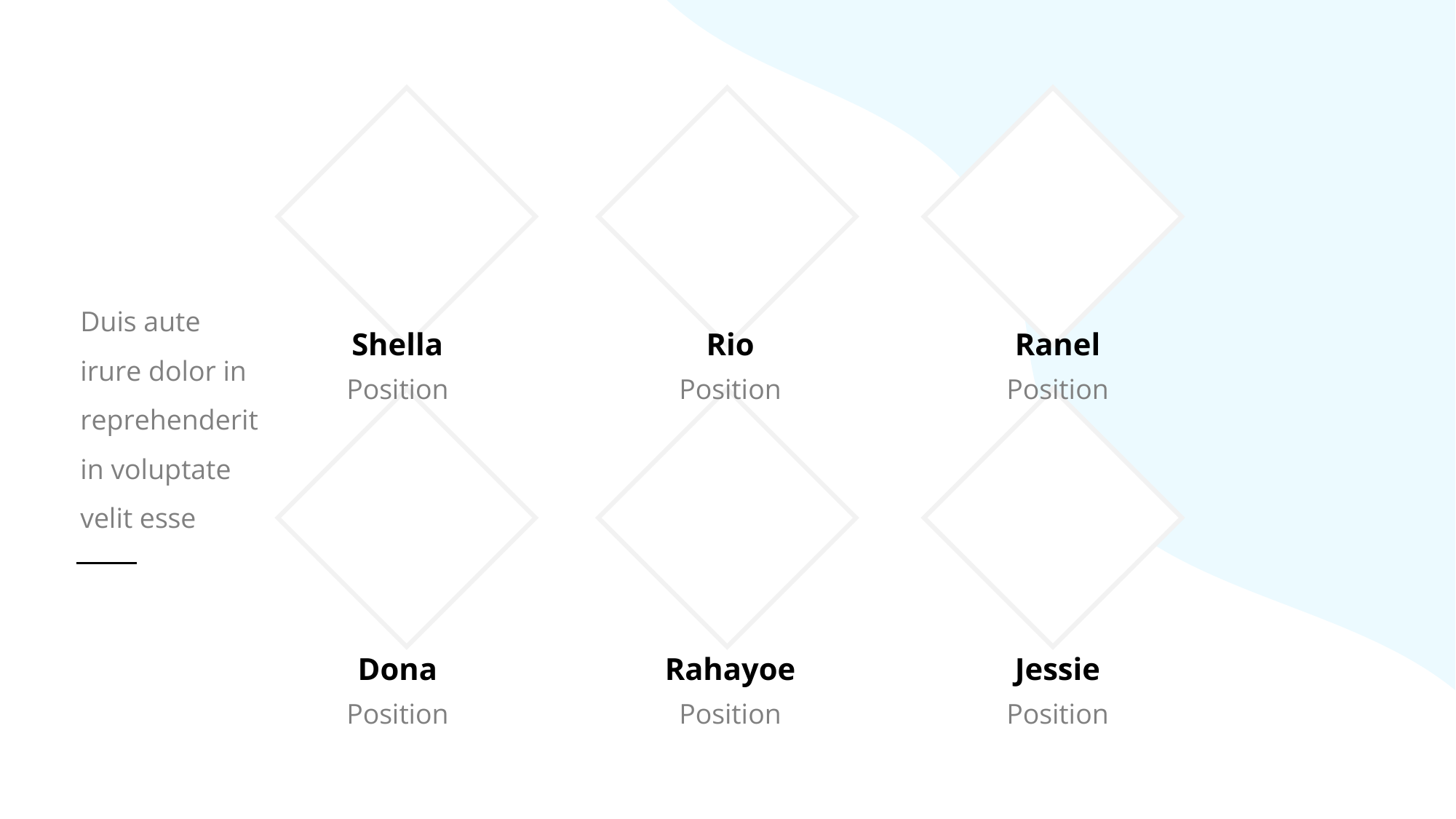

Duis aute irure dolor in reprehenderit in voluptate velit esse
Shella
Rio
Ranel
Position
Position
Position

Dona
Rahayoe
Jessie
Position
Position
Position